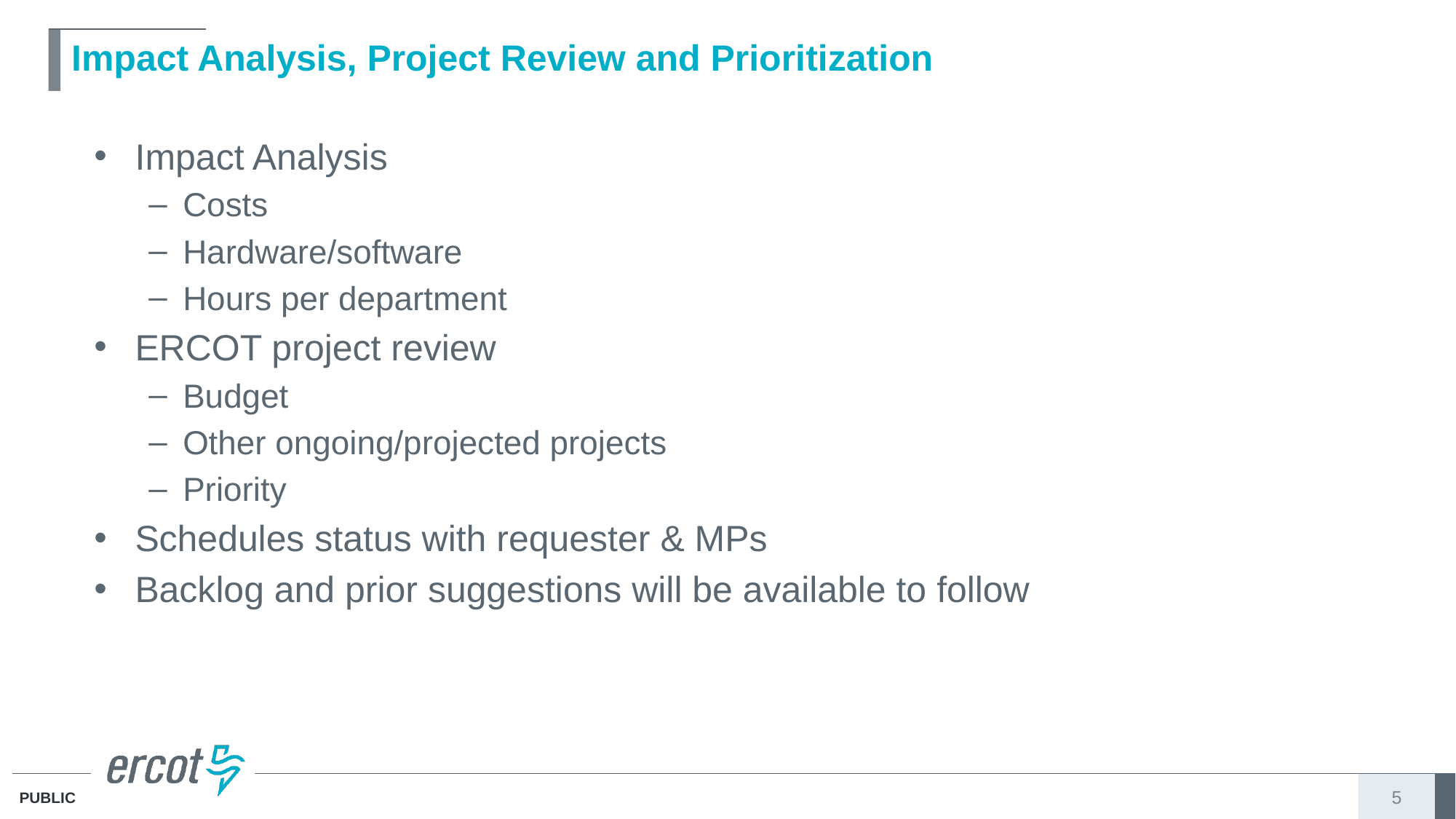

# Impact Analysis, Project Review and Prioritization
Impact Analysis
Costs
Hardware/software
Hours per department
ERCOT project review
Budget
Other ongoing/projected projects
Priority
Schedules status with requester & MPs
Backlog and prior suggestions will be available to follow

5